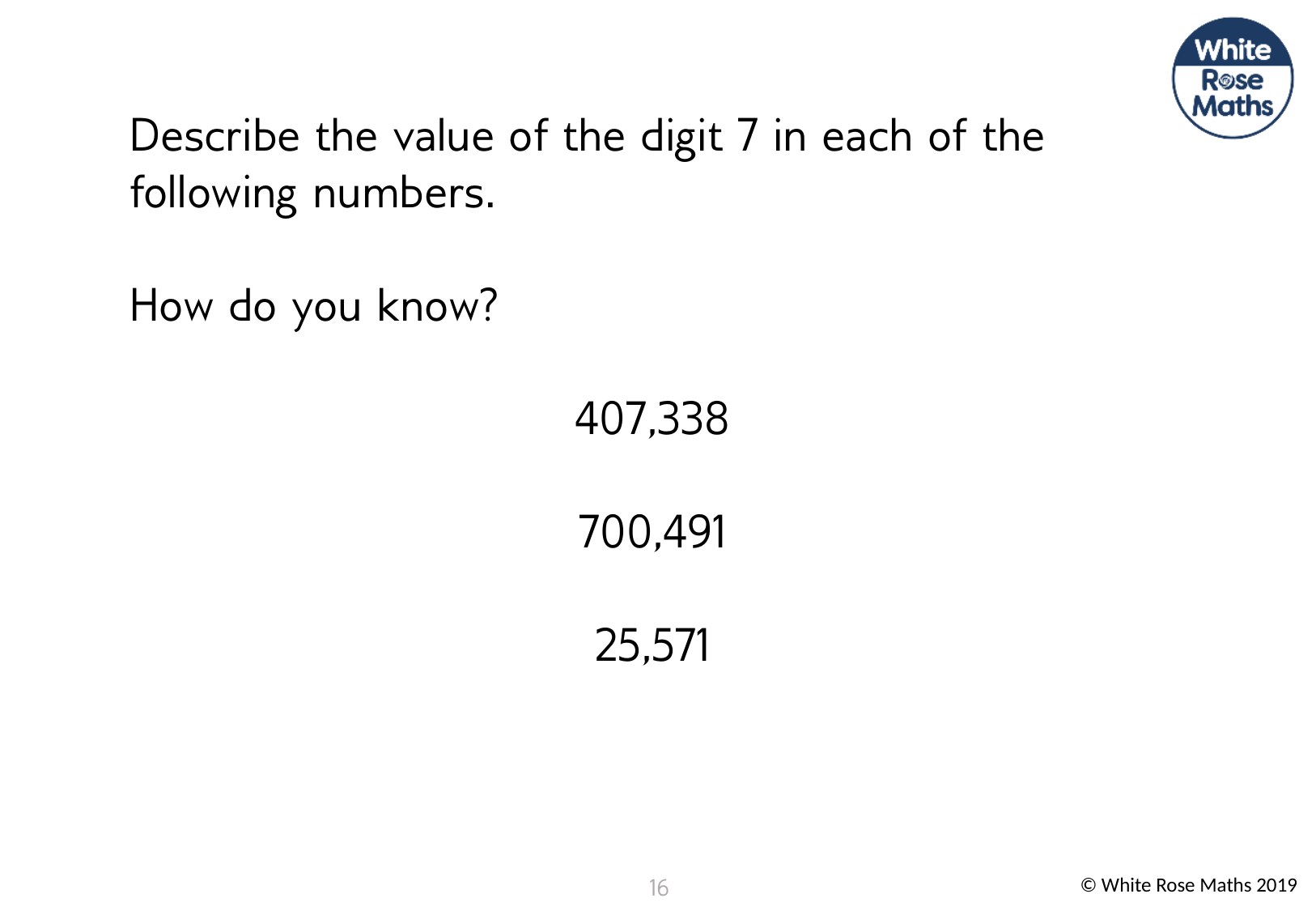

Describe the value of the digit 7 in each of the following numbers.

How do you know?

407,338

700,491

25,571
16